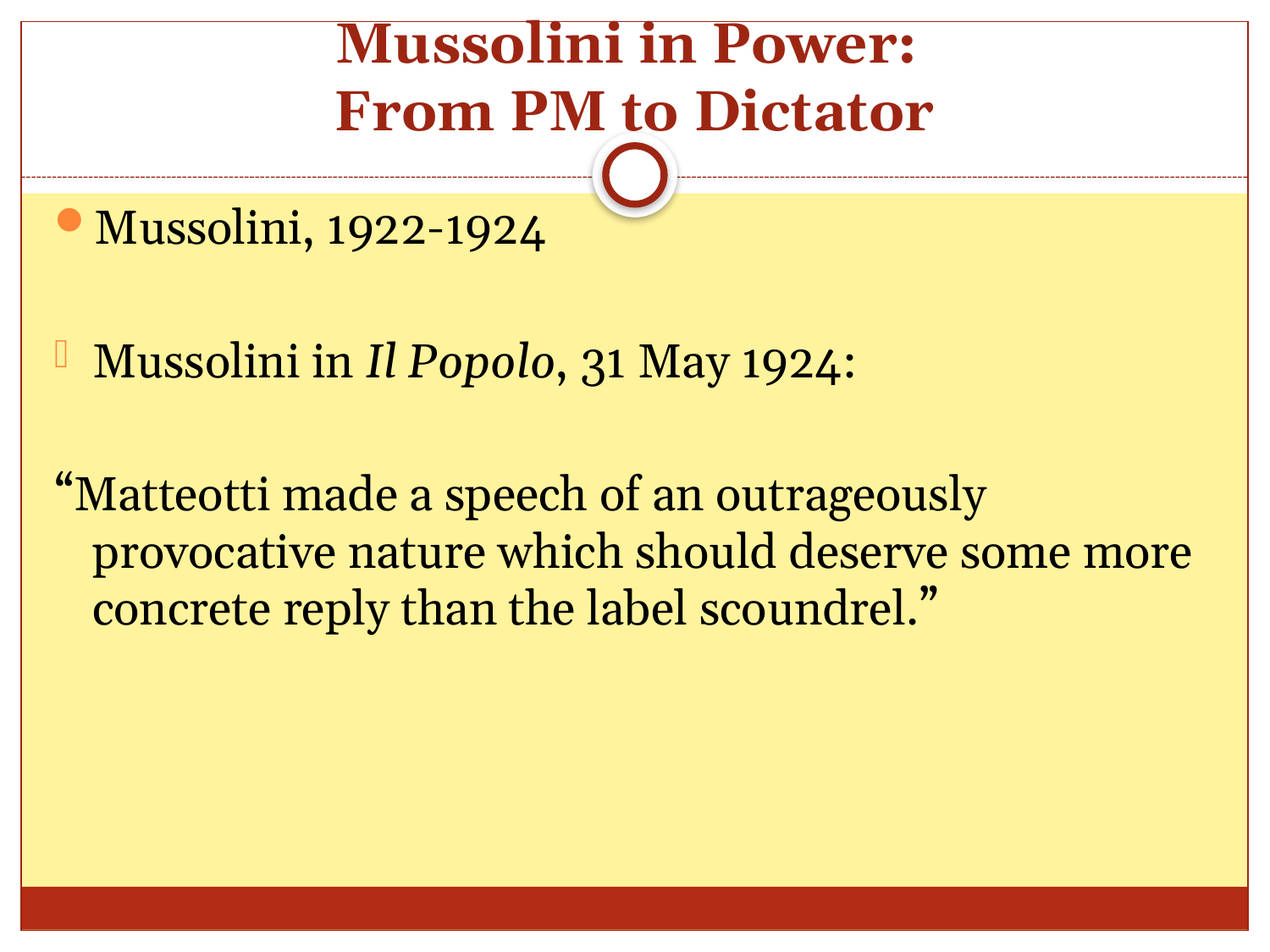

# Mussolini in Power: From PM to Dictator
Mussolini, 1922-1924

Mussolini in Il Popolo, 31 May 1924:

“Matteotti made a speech of an outrageously provocative nature which should deserve some more concrete reply than the label scoundrel.”